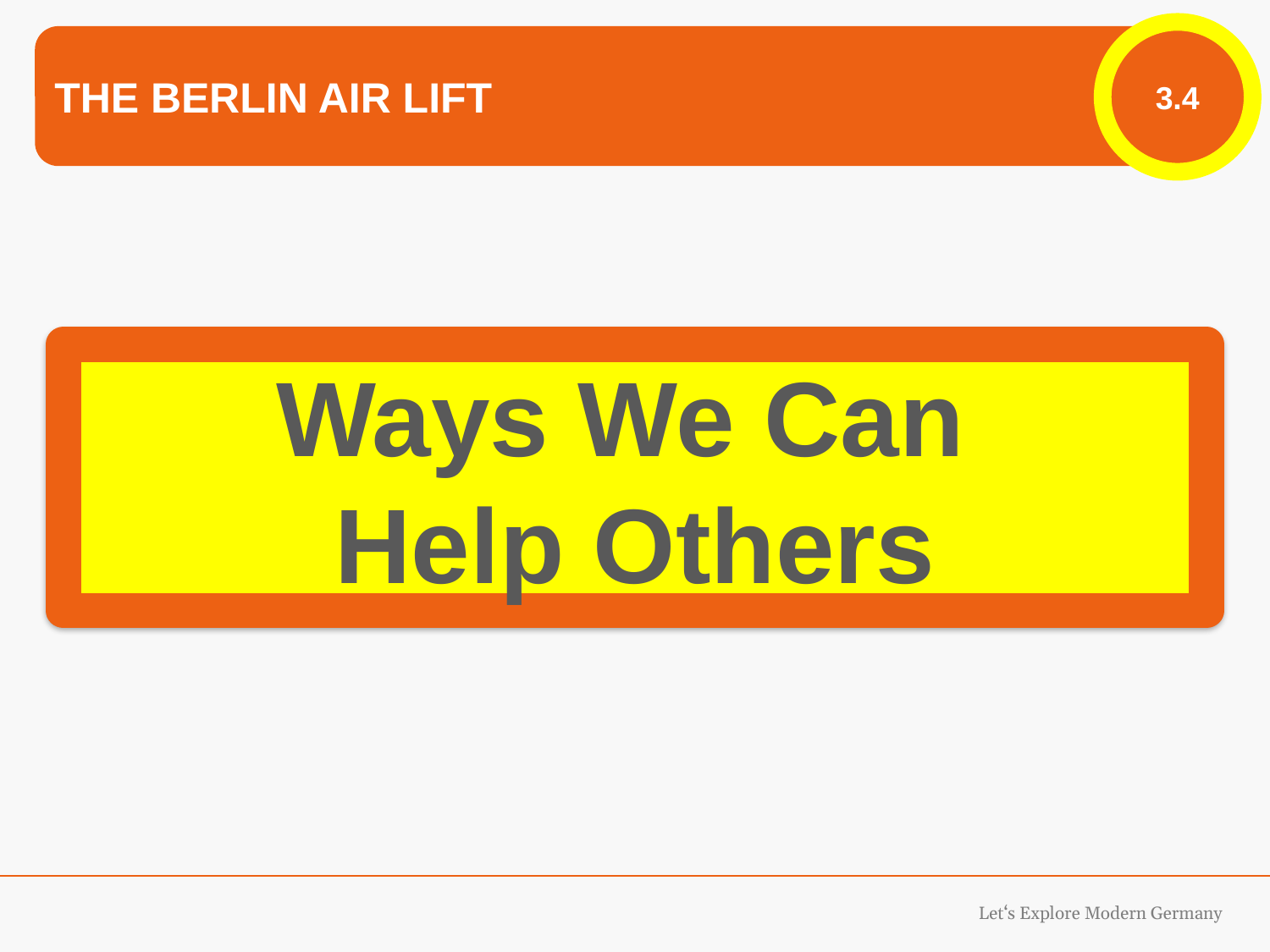

3.4
The Berlin Air Lift
Ways We Can
Help Others
Let‘s Explore Modern Germany